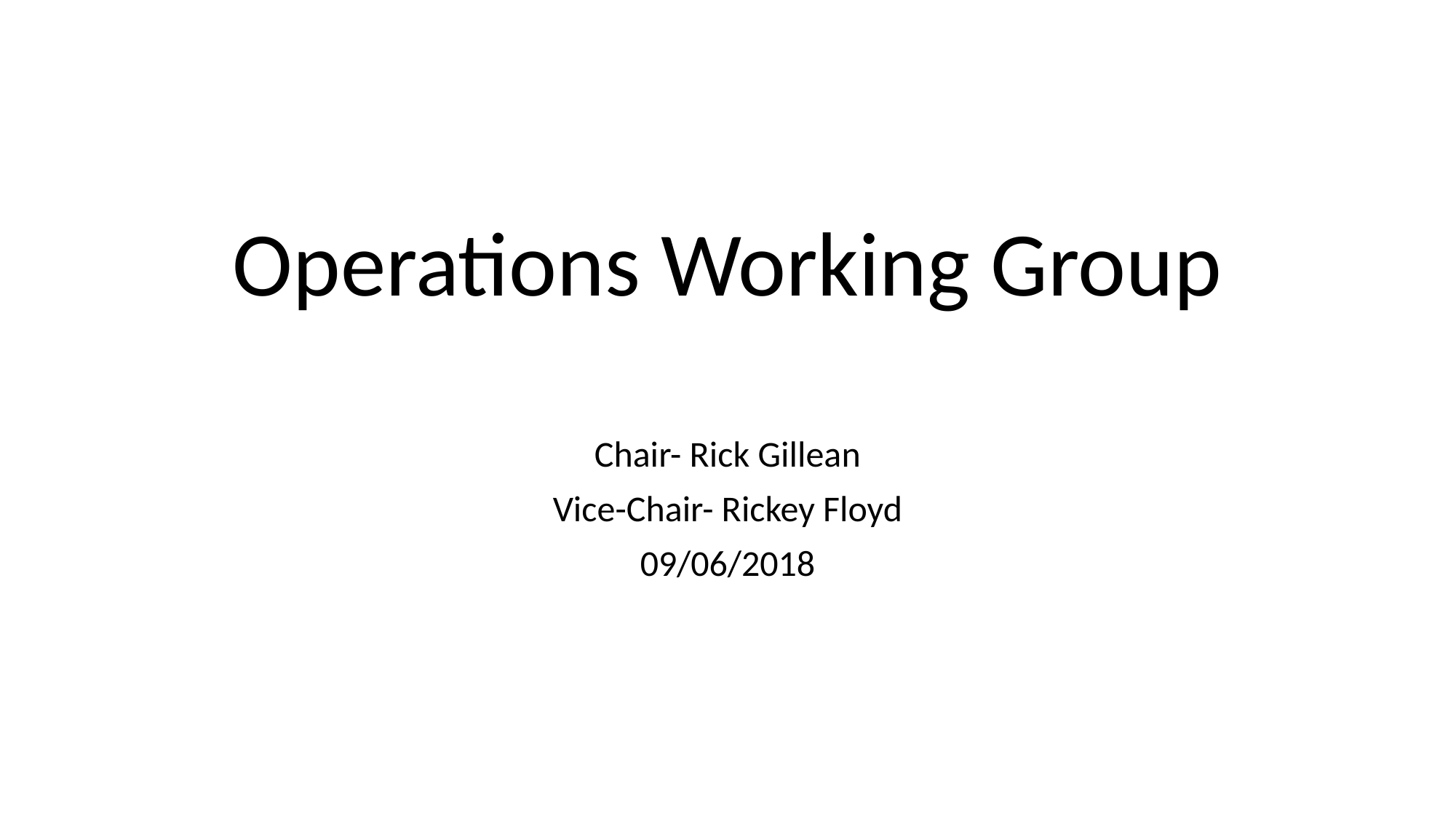

# Operations Working Group
Chair- Rick Gillean
Vice-Chair- Rickey Floyd
09/06/2018